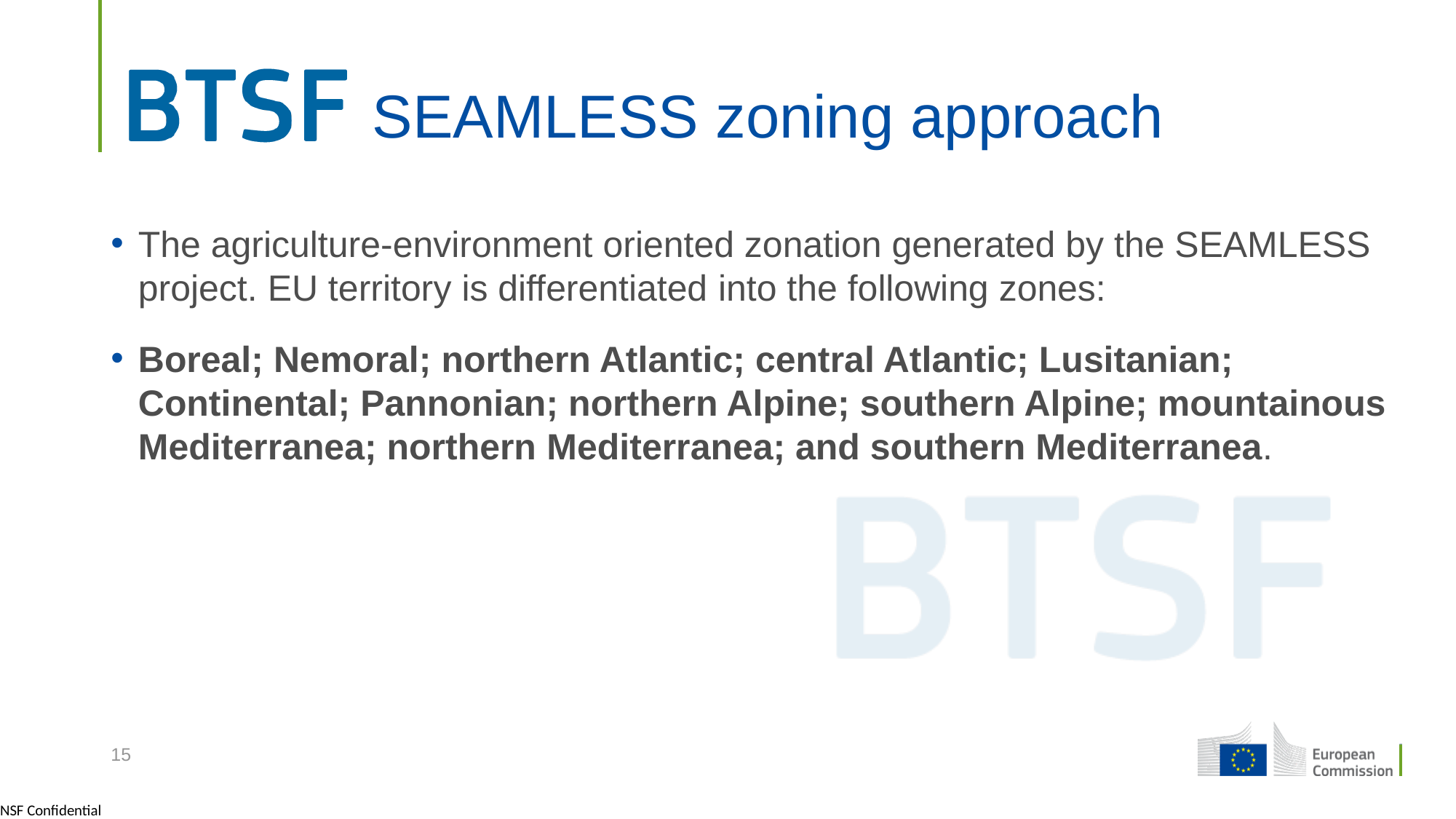

# SEAMLESS zoning approach
The agriculture-environment oriented zonation generated by the SEAMLESS project. EU territory is differentiated into the following zones:
Boreal; Nemoral; northern Atlantic; central Atlantic; Lusitanian; Continental; Pannonian; northern Alpine; southern Alpine; mountainous Mediterranea; northern Mediterranea; and southern Mediterranea.
15